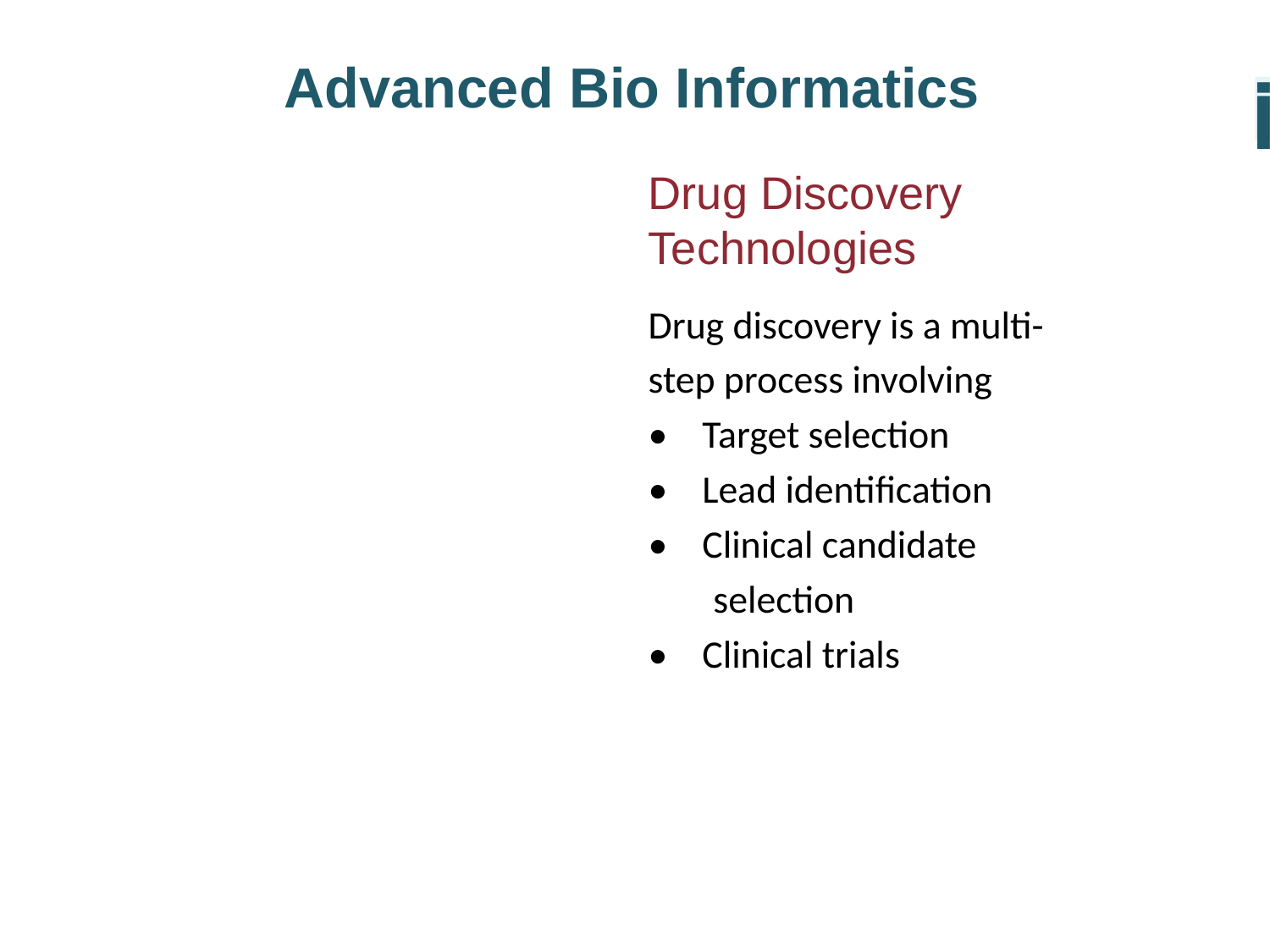

Advanced Bio Informatics
i
Drug Discovery Technologies
Drug discovery is a multi-step process involving
•    Target selection
•    Lead identification
•    Clinical candidate selection
•    Clinical trials